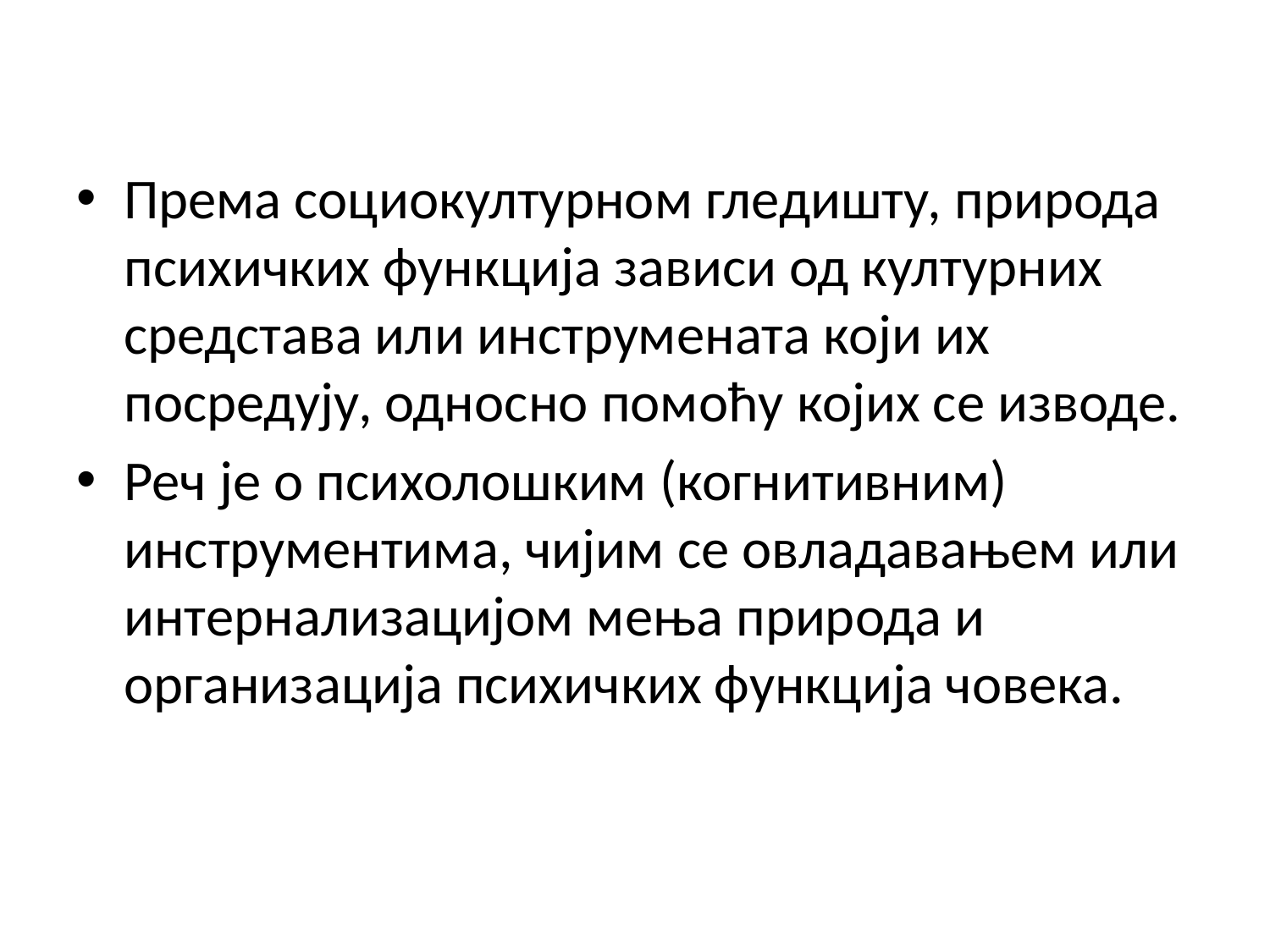

Према социокултурном гледишту, природа психичких функција зависи од културних средстава или инструмената који их посредују, односно помоћу којих се изводе.
Реч је о психолошким (когнитивним) инструментима, чијим се овладавањем или интернализацијом мења природа и организација психичких функција човека.